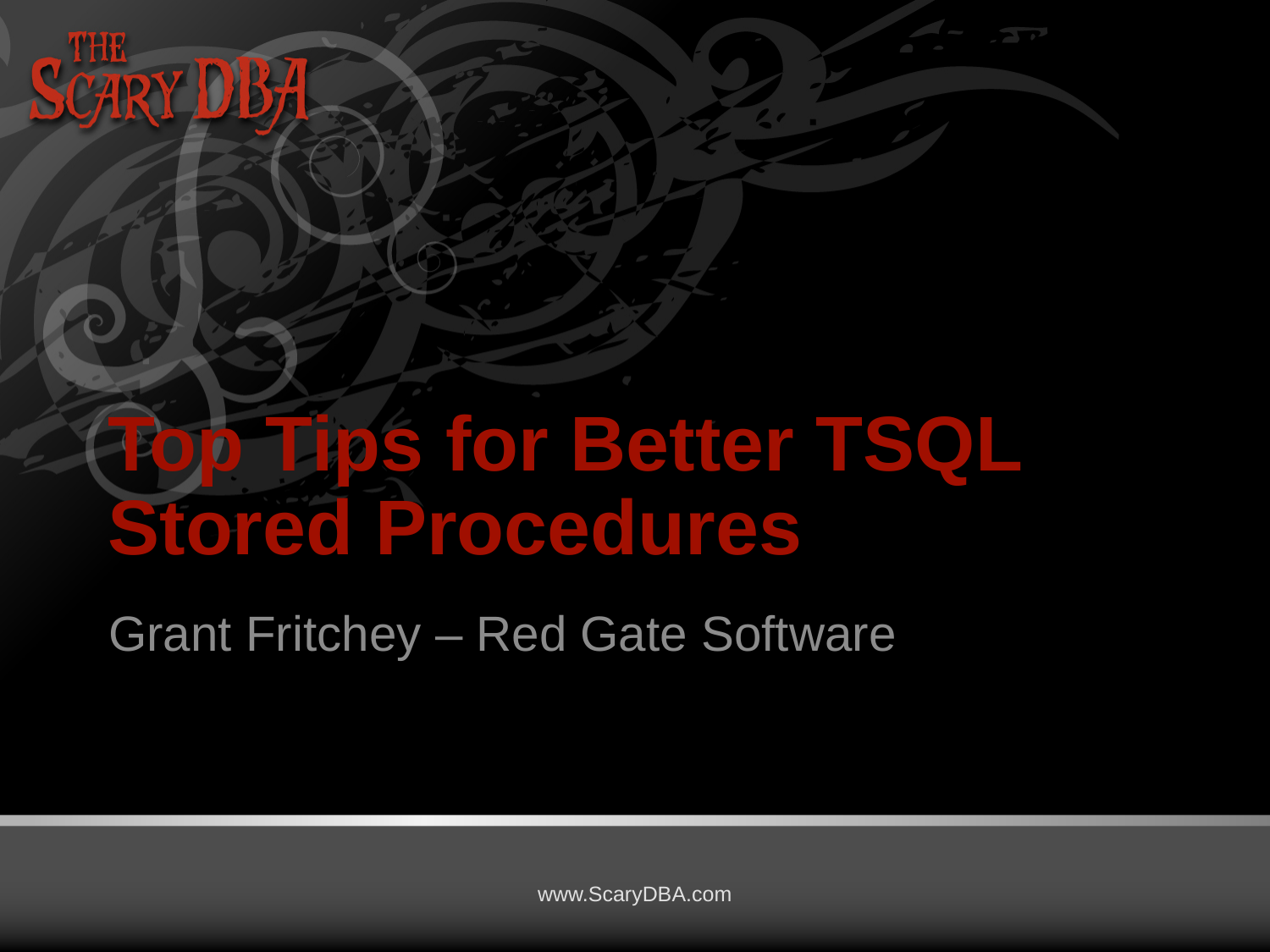

# Top Tips for Better TSQL Stored Procedures
Grant Fritchey – Red Gate Software